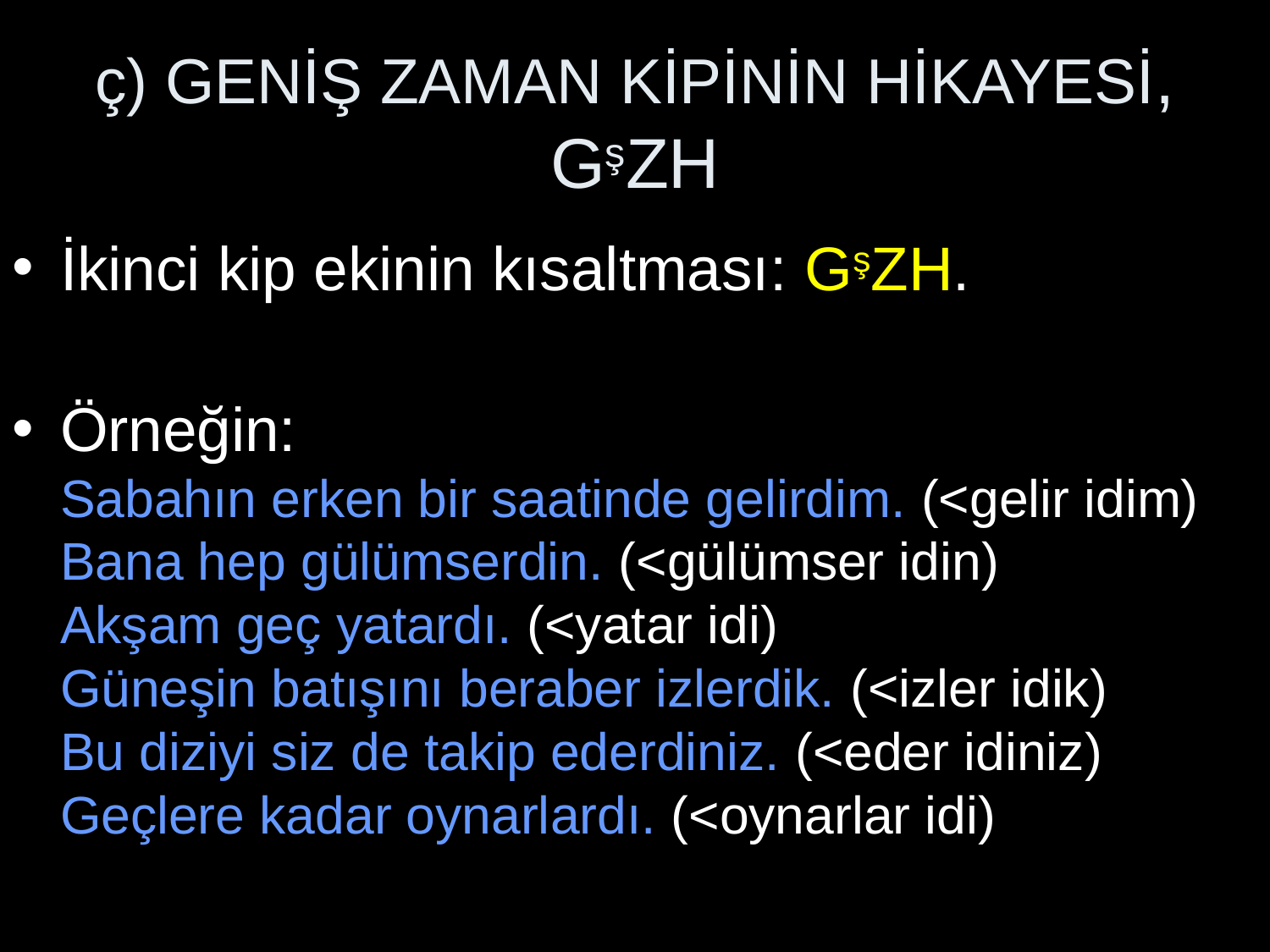

# ç) GENİŞ ZAMAN KİPİNİN HİKAYESİ, GşZH
İkinci kip ekinin kısaltması: GşZH.
Örneğin:
Sabahın erken bir saatinde gelirdim. (<gelir idim)
Bana hep gülümserdin. (<gülümser idin)
Akşam geç yatardı. (<yatar idi)
Güneşin batışını beraber izlerdik. (<izler idik)
Bu diziyi siz de takip ederdiniz. (<eder idiniz)
Geçlere kadar oynarlardı. (<oynarlar idi)